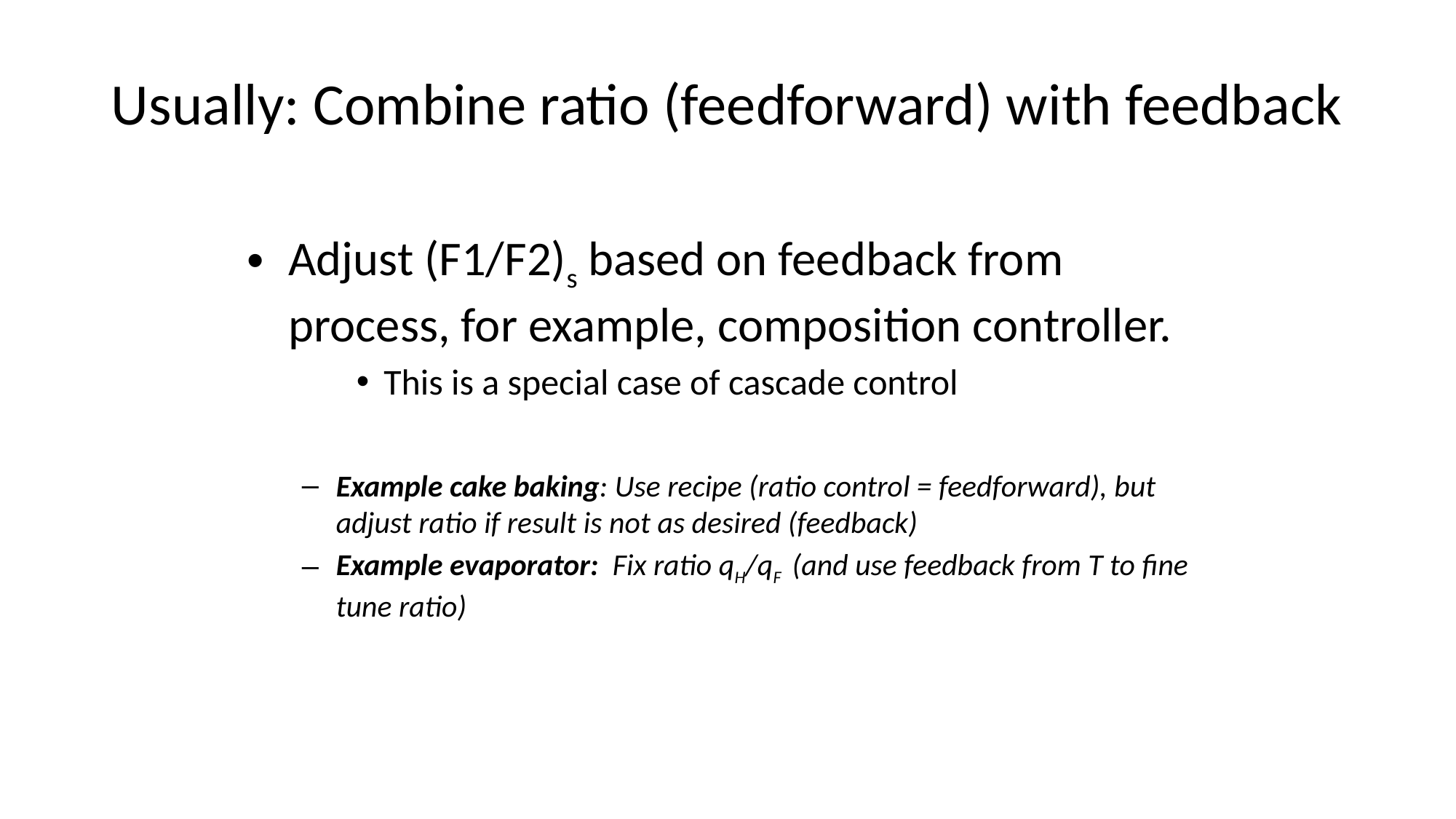

# Usually: Combine ratio (feedforward) with feedback
Adjust (F1/F2)s based on feedback from process, for example, composition controller.
This is a special case of cascade control

Example cake baking: Use recipe (ratio control = feedforward), but adjust ratio if result is not as desired (feedback)
Example evaporator:  Fix ratio qH/qF  (and use feedback from T to fine tune ratio)